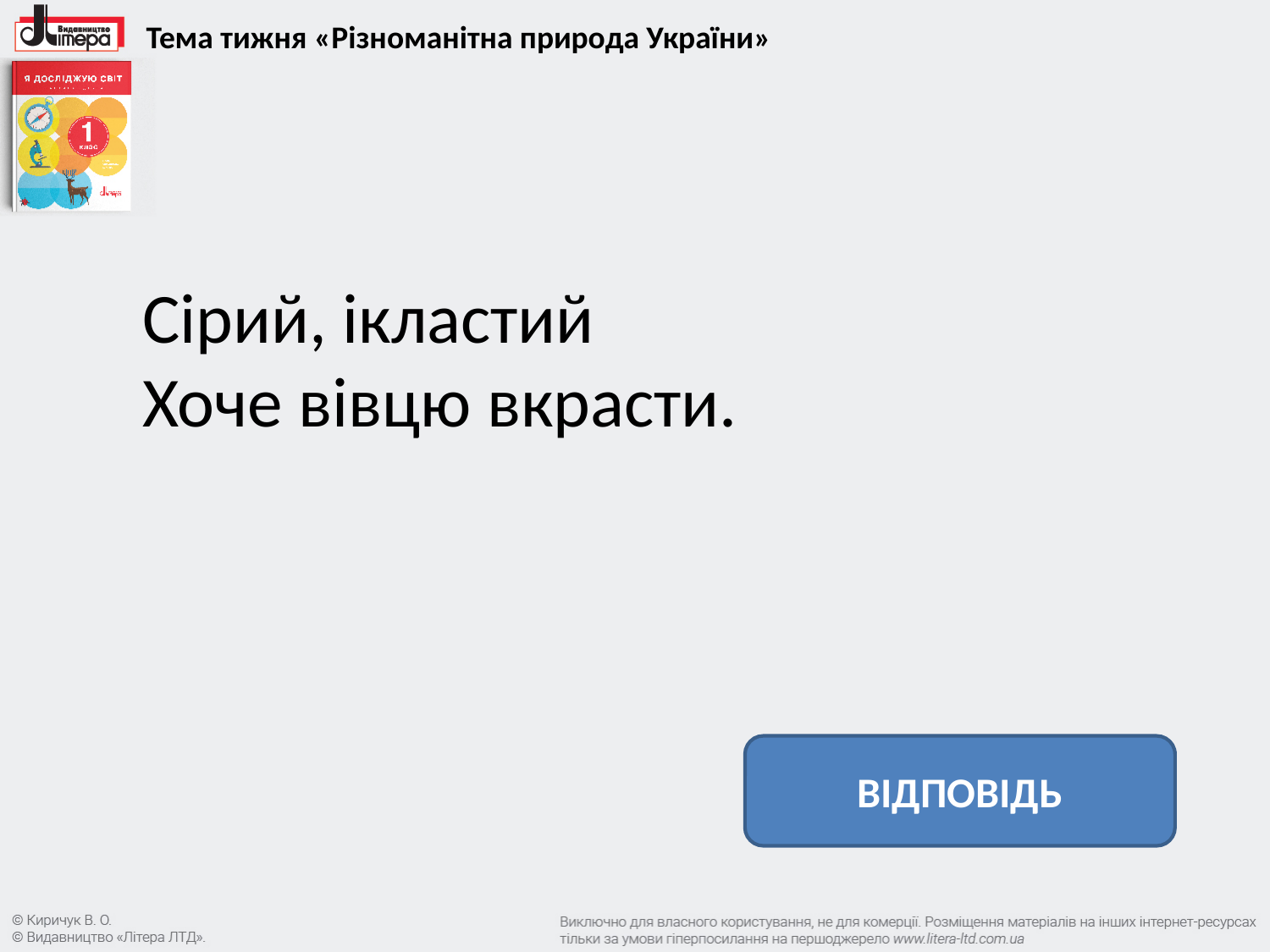

Тема тижня «Різноманітна природа України»
Сірий, ікластий
Хоче вівцю вкрасти.
ВІДПОВІДЬ